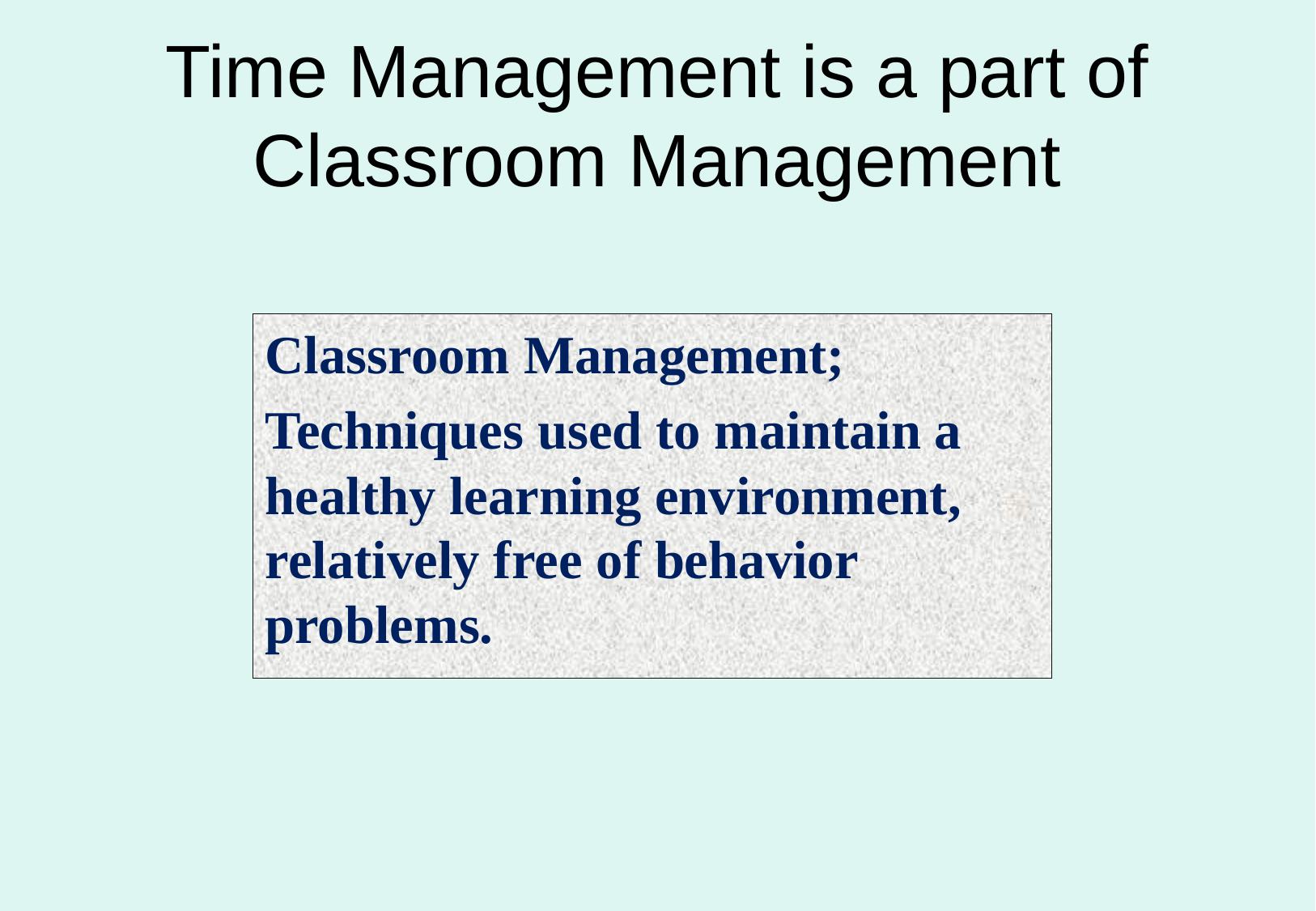

# Time Management is a part of Classroom Management
Classroom Management;
Techniques used to maintain a healthy learning environment, relatively free of behavior problems.